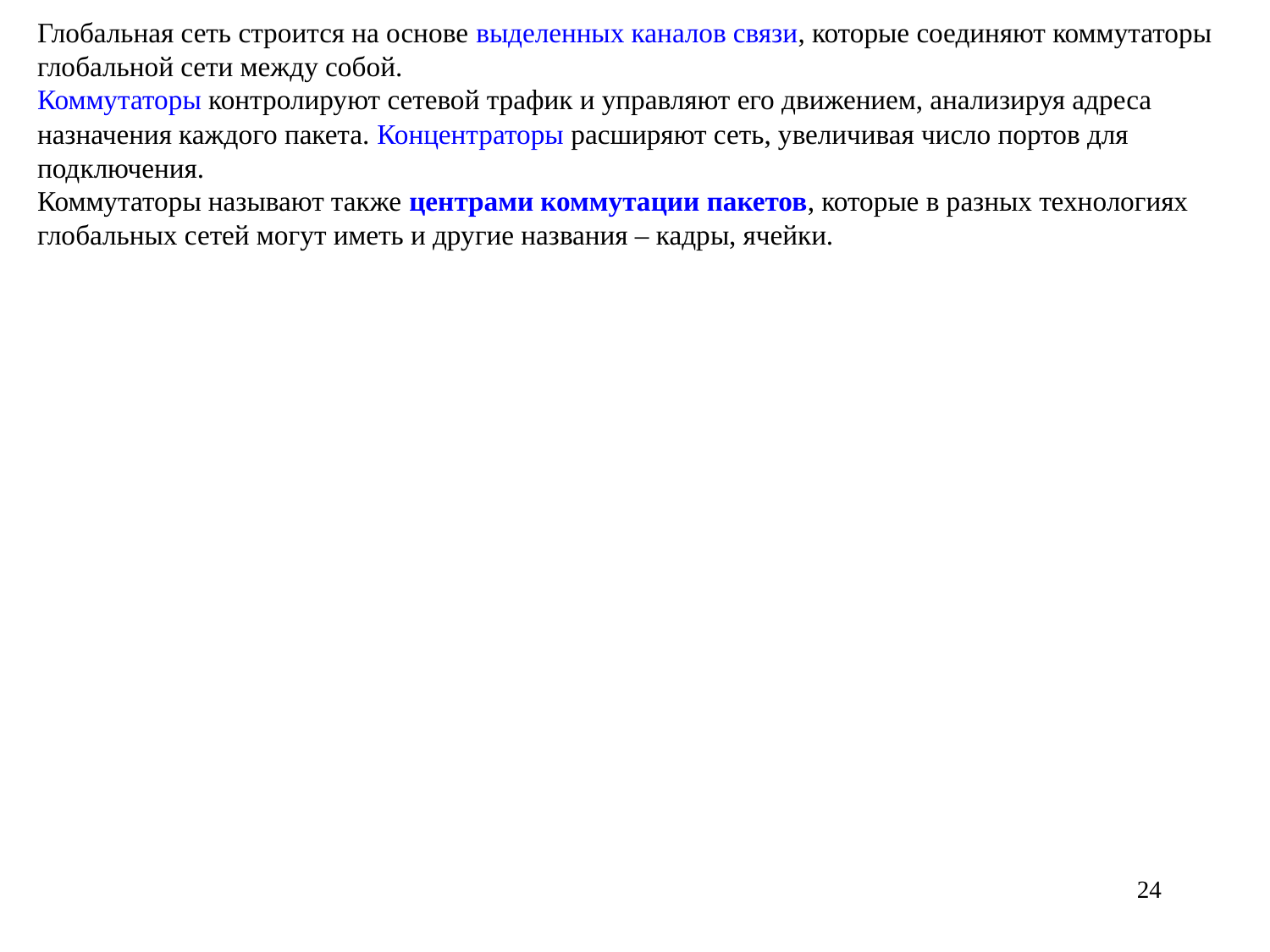

Глобальная сеть строится на основе выделенных каналов связи, которые соединяют коммутаторы глобальной сети между собой.
Коммутаторы контролируют сетевой трафик и управляют его движением, анализируя адреса назначения каждого пакета. Концентраторы расширяют сеть, увеличивая число портов для подключения.
Коммутаторы называют также центрами коммутации пакетов, которые в разных технологиях глобальных сетей могут иметь и другие названия – кадры, ячейки.
24